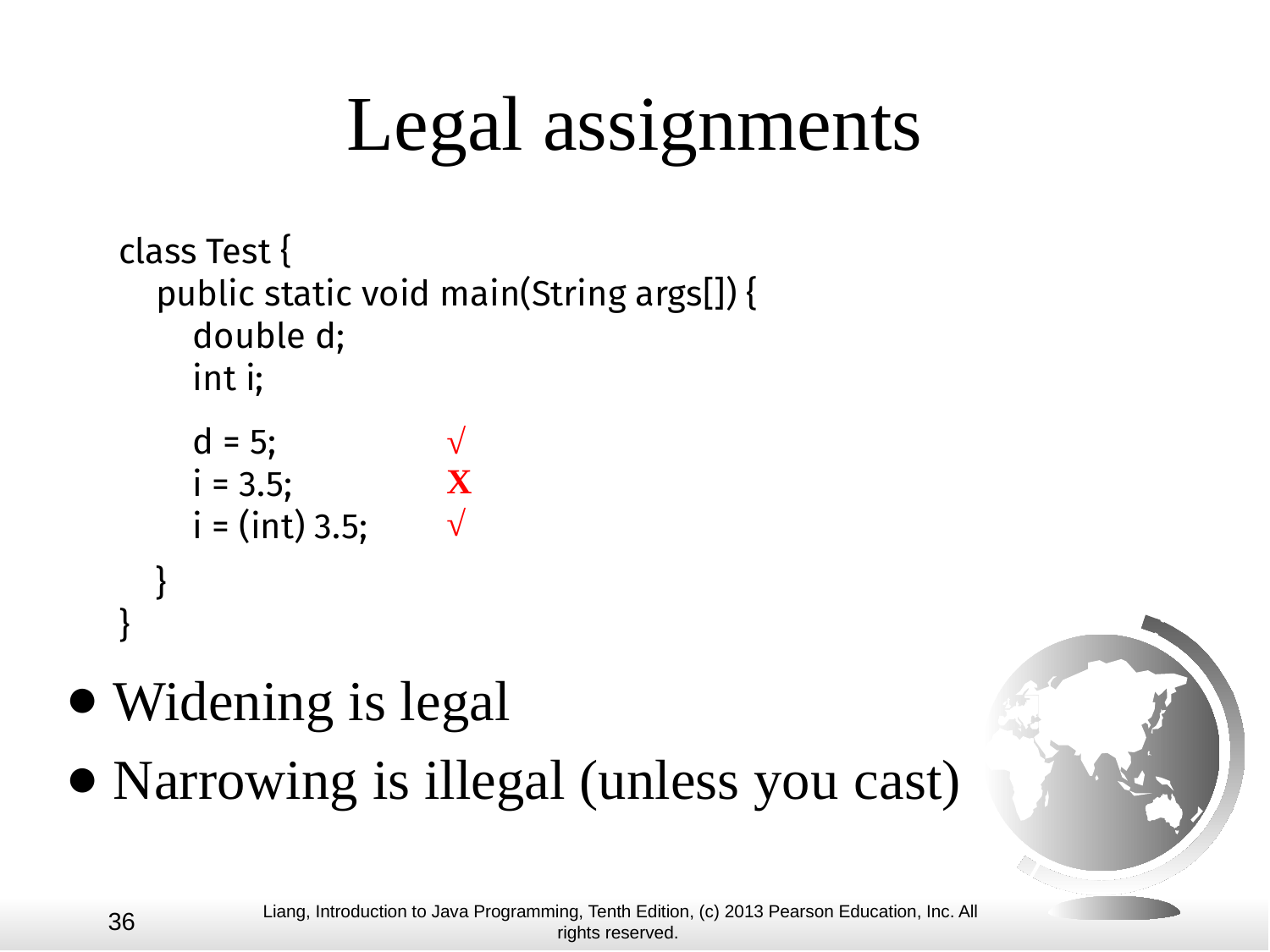

# Legal assignments
class Test {
    public static void main(String args[]) {
        double d;
        int i;

    }
}
        d = 5;
        i = 3.5;
        i = (int) 3.5;
√
X
√
Widening is legal
Narrowing is illegal (unless you cast)
36